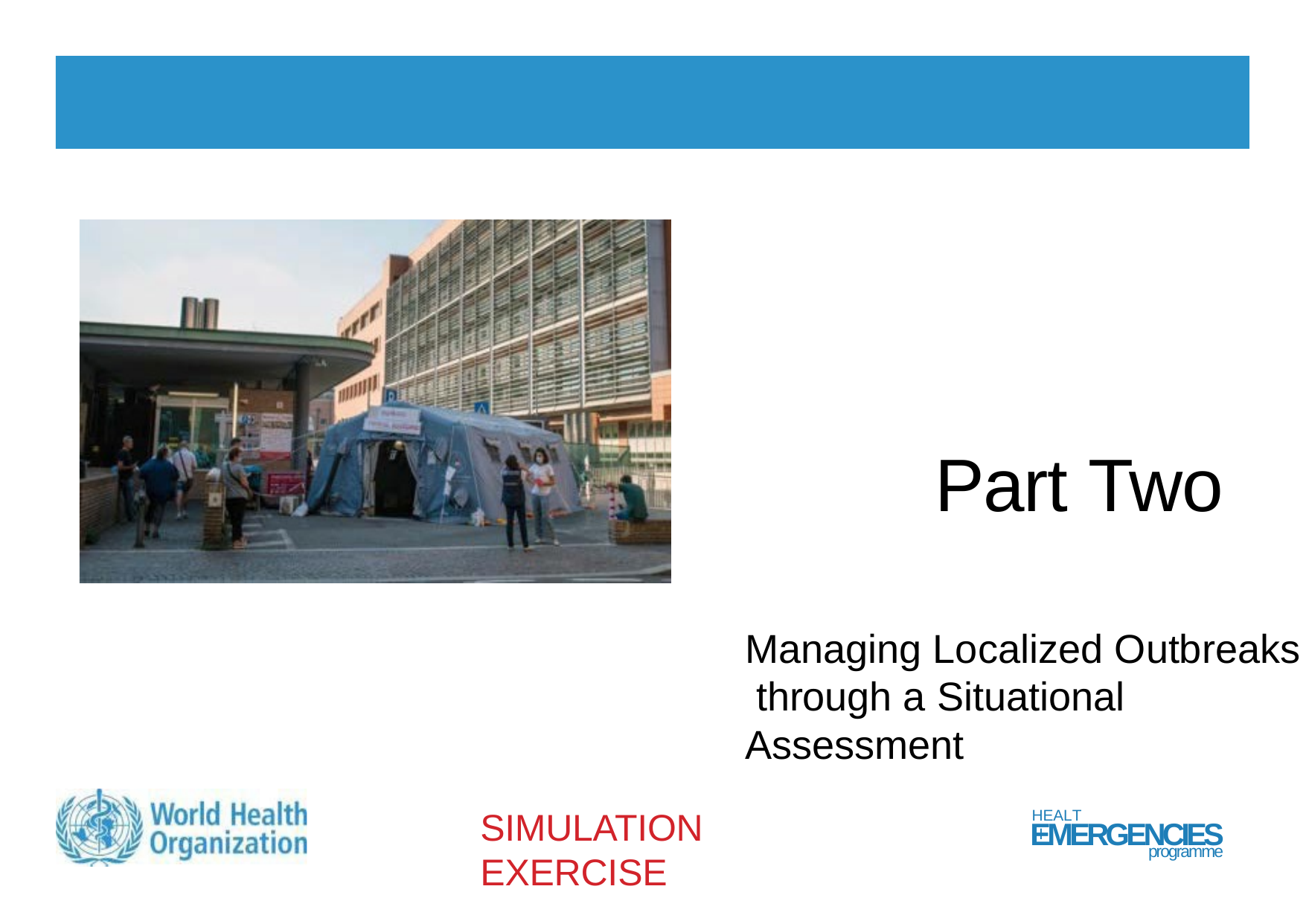

Part Two
Managing Localized Outbreaks  through a Situational  Assessment
SIMULATION EXERCISE
HEALTH
EMERGENCIES
programme